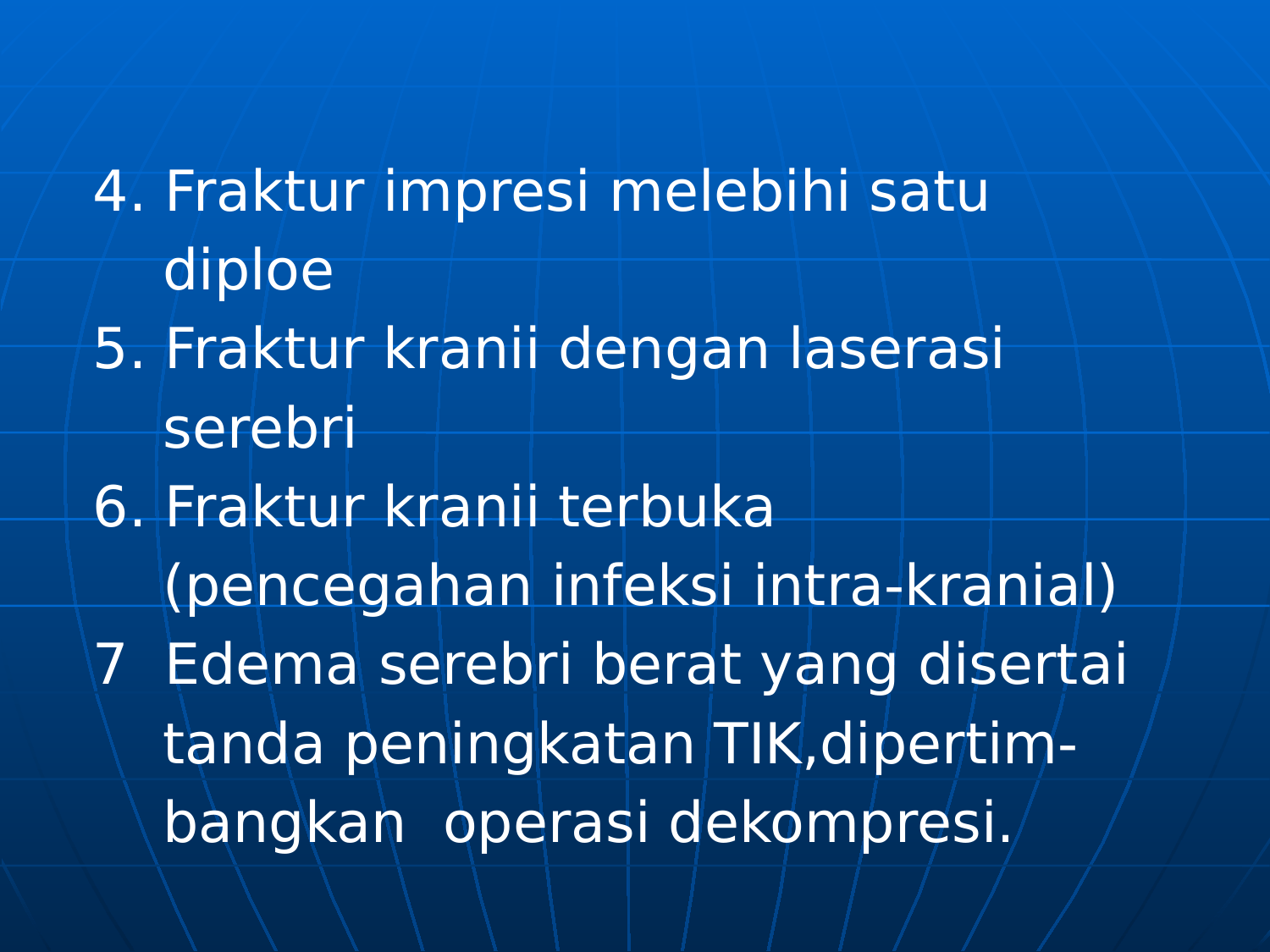

4. Fraktur impresi melebihi satu
      diploe
	5. Fraktur kranii dengan laserasi
      serebri
	6. Fraktur kranii terbuka
      (pencegahan infeksi intra-kranial)
	7  Edema serebri berat yang disertai
      tanda peningkatan TIK,dipertim-
      bangkan  operasi dekompresi.